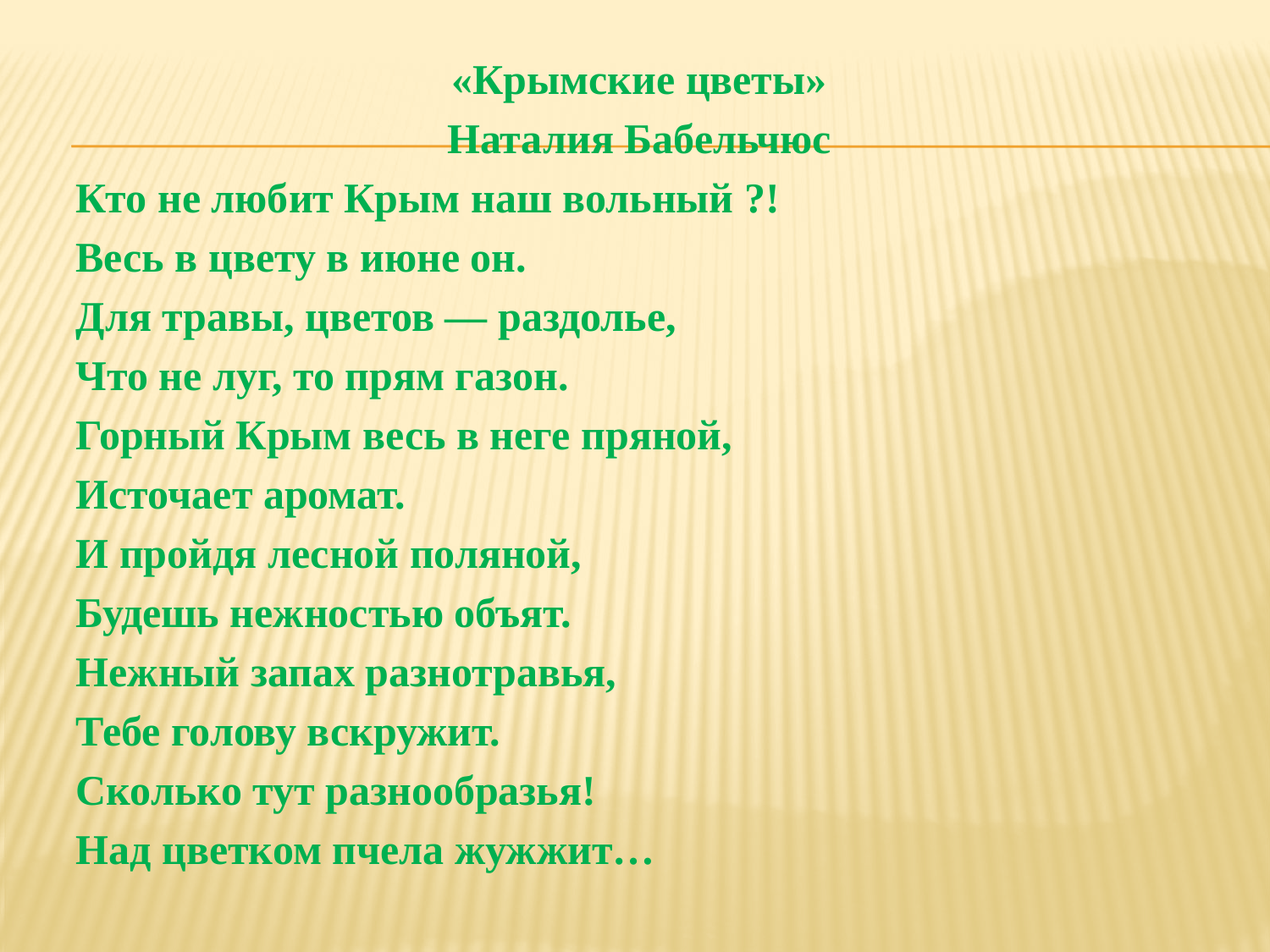

«Крымские цветы»
Наталия Бабельчюс
Кто не любит Крым наш вольный ?!
Весь в цвету в июне он.
Для травы, цветов — раздолье,
Что не луг, то прям газон.
Горный Крым весь в неге пряной,
Источает аромат.
И пройдя лесной поляной,
Будешь нежностью объят.
Нежный запах разнотравья,
Тебе голову вскружит.
Сколько тут разнообразья!
Над цветком пчела жужжит…